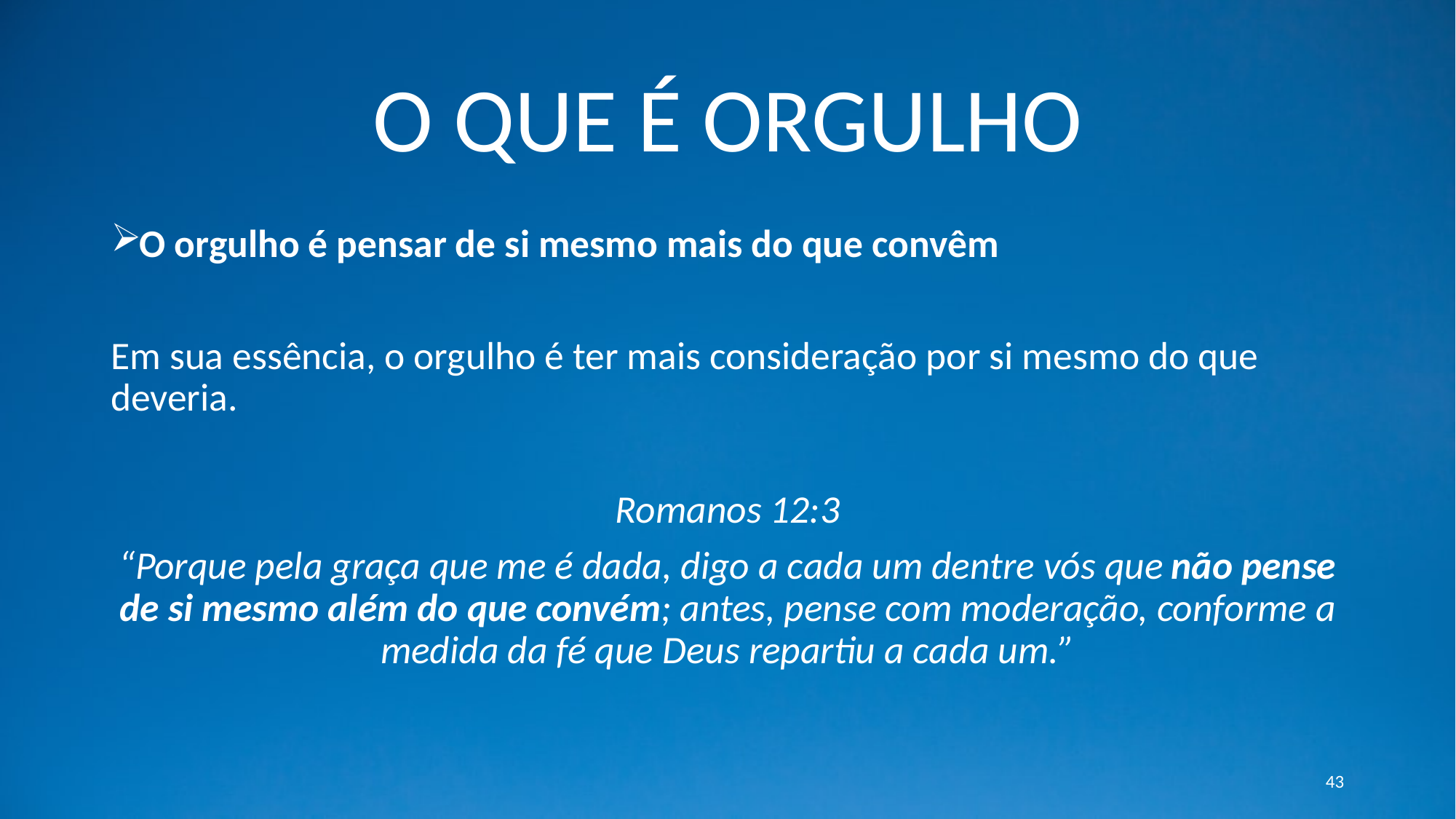

# O QUE É ORGULHO
O orgulho é pensar de si mesmo mais do que convêm

Em sua essência, o orgulho é ter mais consideração por si mesmo do que deveria.

Romanos 12:3
“Porque pela graça que me é dada, digo a cada um dentre vós que não pense de si mesmo além do que convém; antes, pense com moderação, conforme a medida da fé que Deus repartiu a cada um.”

43